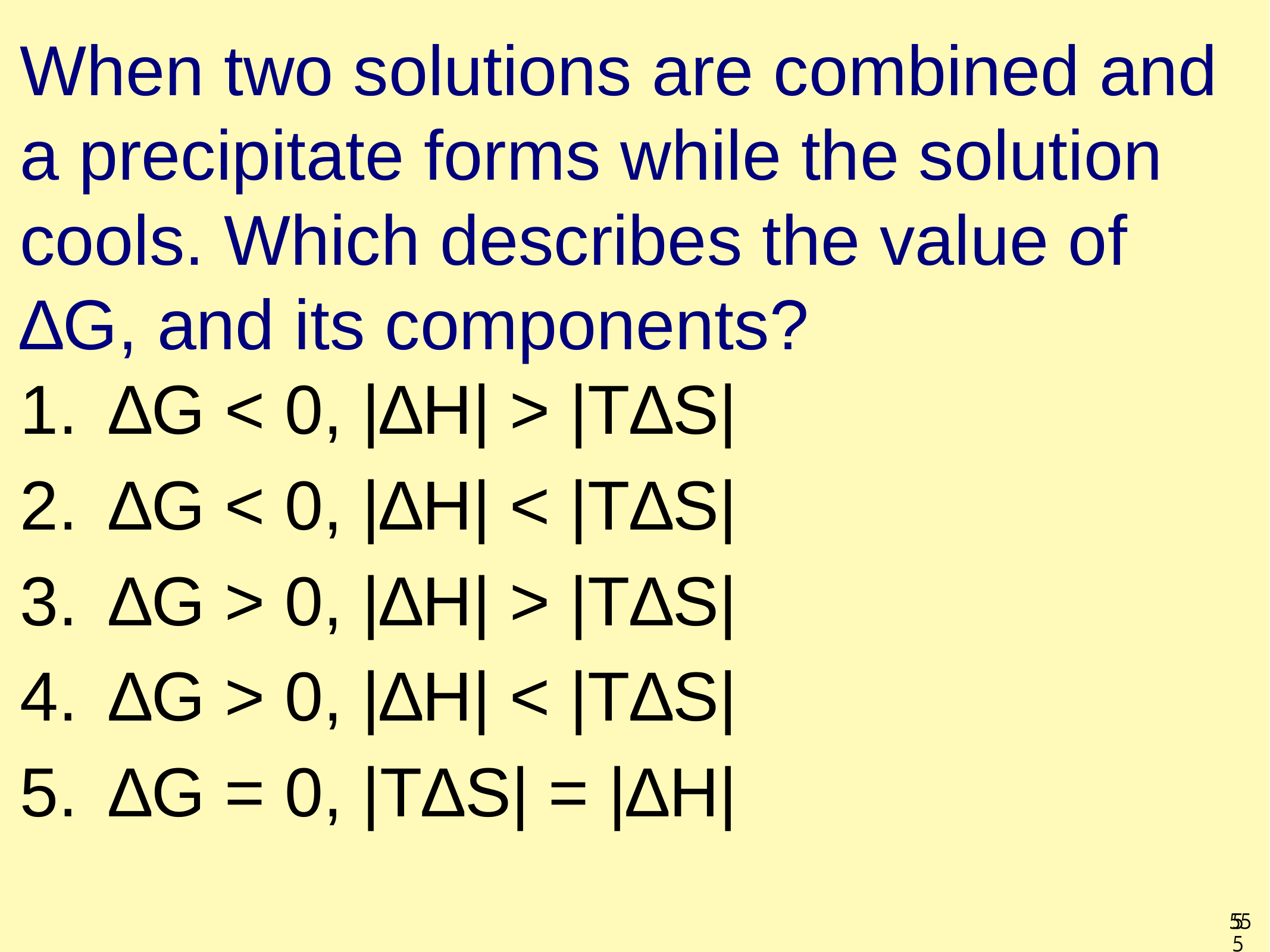

# When two solutions are combined and a precipitate forms while the solution cools. Which describes the value of ∆G, and its components?
∆G < 0, |∆H| > |T∆S|
∆G < 0, |∆H| < |T∆S|
∆G > 0, |∆H| > |T∆S|
∆G > 0, |∆H| < |T∆S|
∆G = 0, |T∆S| = |∆H|
55
55